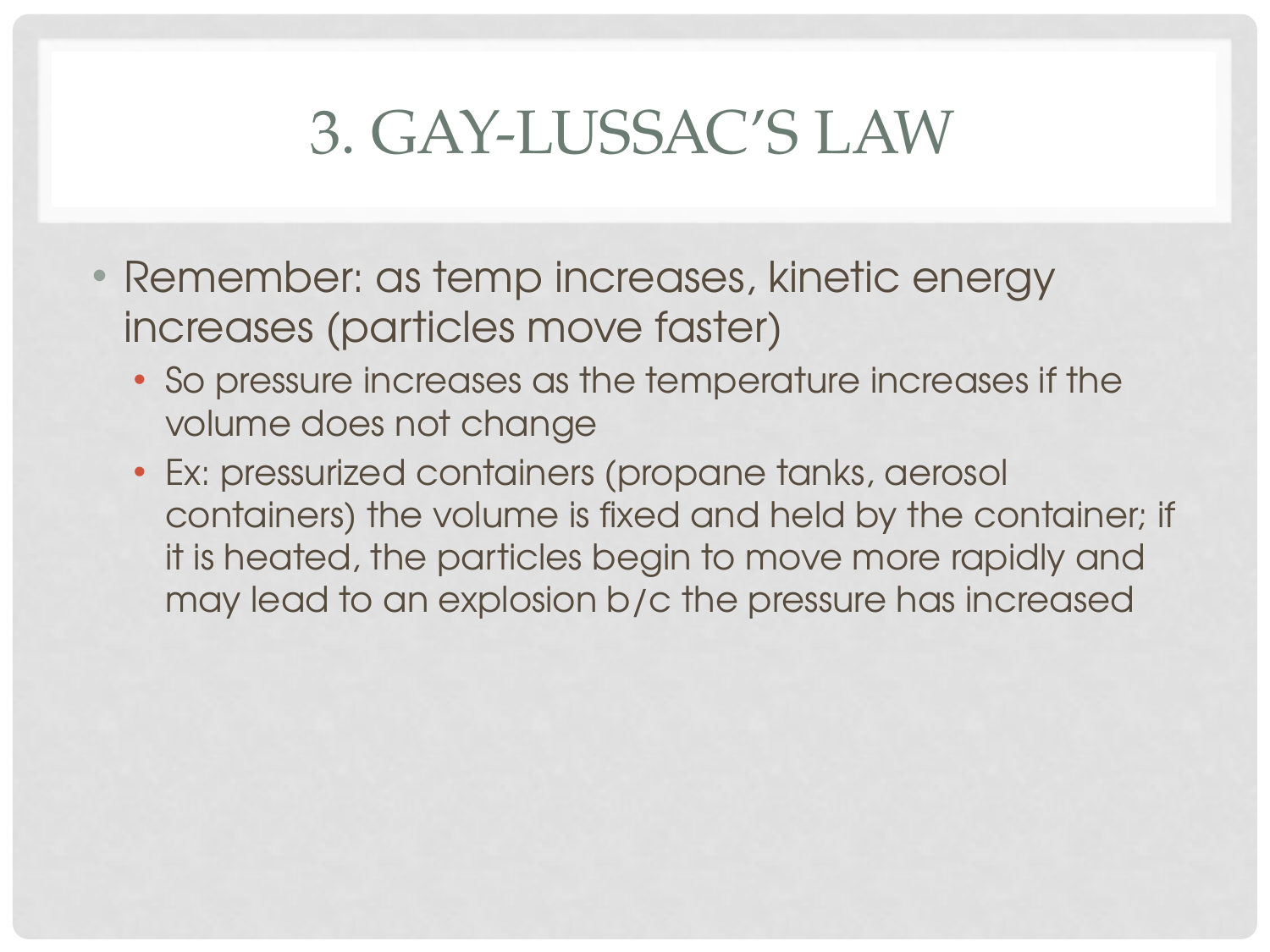

# 3. Gay-Lussac’s Law
Remember: as temp increases, kinetic energy increases (particles move faster)
So pressure increases as the temperature increases if the volume does not change
Ex: pressurized containers (propane tanks, aerosol containers) the volume is fixed and held by the container; if it is heated, the particles begin to move more rapidly and may lead to an explosion b/c the pressure has increased